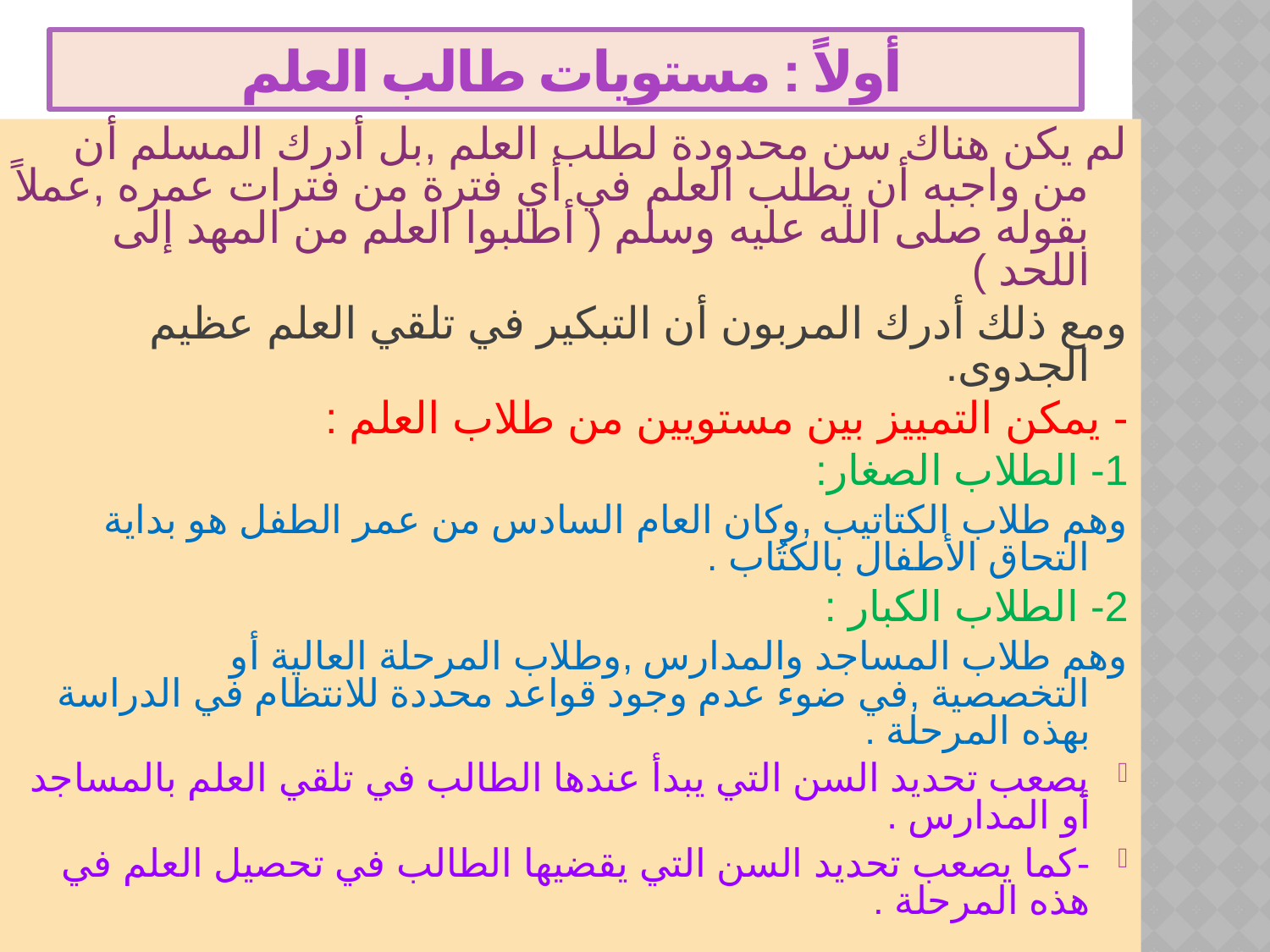

# أولاً : مستويات طالب العلم
لم يكن هناك سن محدودة لطلب العلم ,بل أدرك المسلم أن من واجبه أن يطلب العلم في أي فترة من فترات عمره ,عملاً بقوله صلى الله عليه وسلم ( أطلبوا العلم من المهد إلى اللحد )
ومع ذلك أدرك المربون أن التبكير في تلقي العلم عظيم الجدوى.
- يمكن التمييز بين مستويين من طلاب العلم :
1- الطلاب الصغار:
وهم طلاب الكتاتيب ,وكان العام السادس من عمر الطفل هو بداية التحاق الأطفال بالكتُاب .
2- الطلاب الكبار :
وهم طلاب المساجد والمدارس ,وطلاب المرحلة العالية أو التخصصية ,في ضوء عدم وجود قواعد محددة للانتظام في الدراسة بهذه المرحلة .
يصعب تحديد السن التي يبدأ عندها الطالب في تلقي العلم بالمساجد أو المدارس .
-كما يصعب تحديد السن التي يقضيها الطالب في تحصيل العلم في هذه المرحلة .